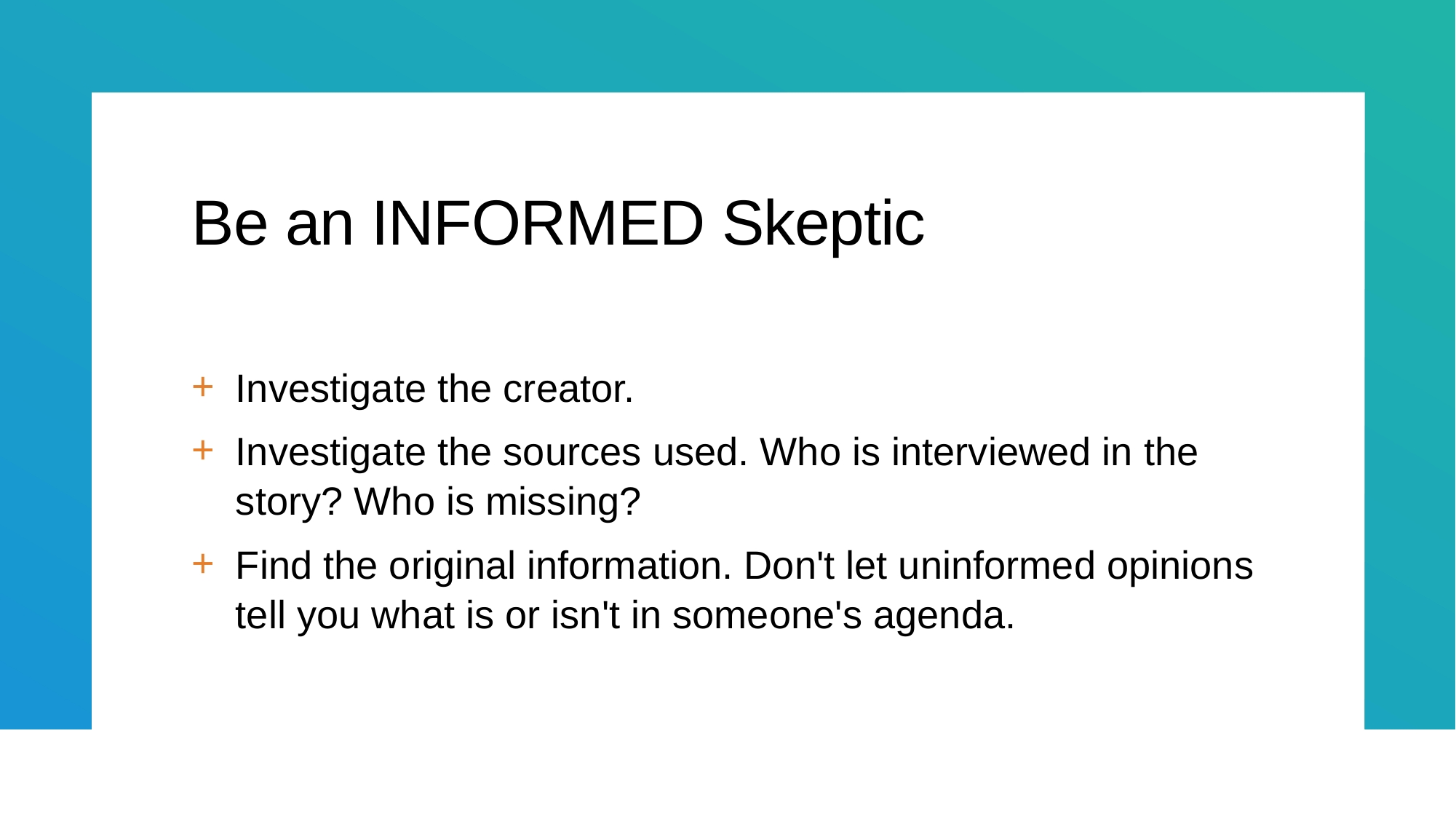

# Be an INFORMED Skeptic
Investigate the creator.
Investigate the sources used. Who is interviewed in the story? Who is missing?
Find the original information. Don't let uninformed opinions tell you what is or isn't in someone's agenda.